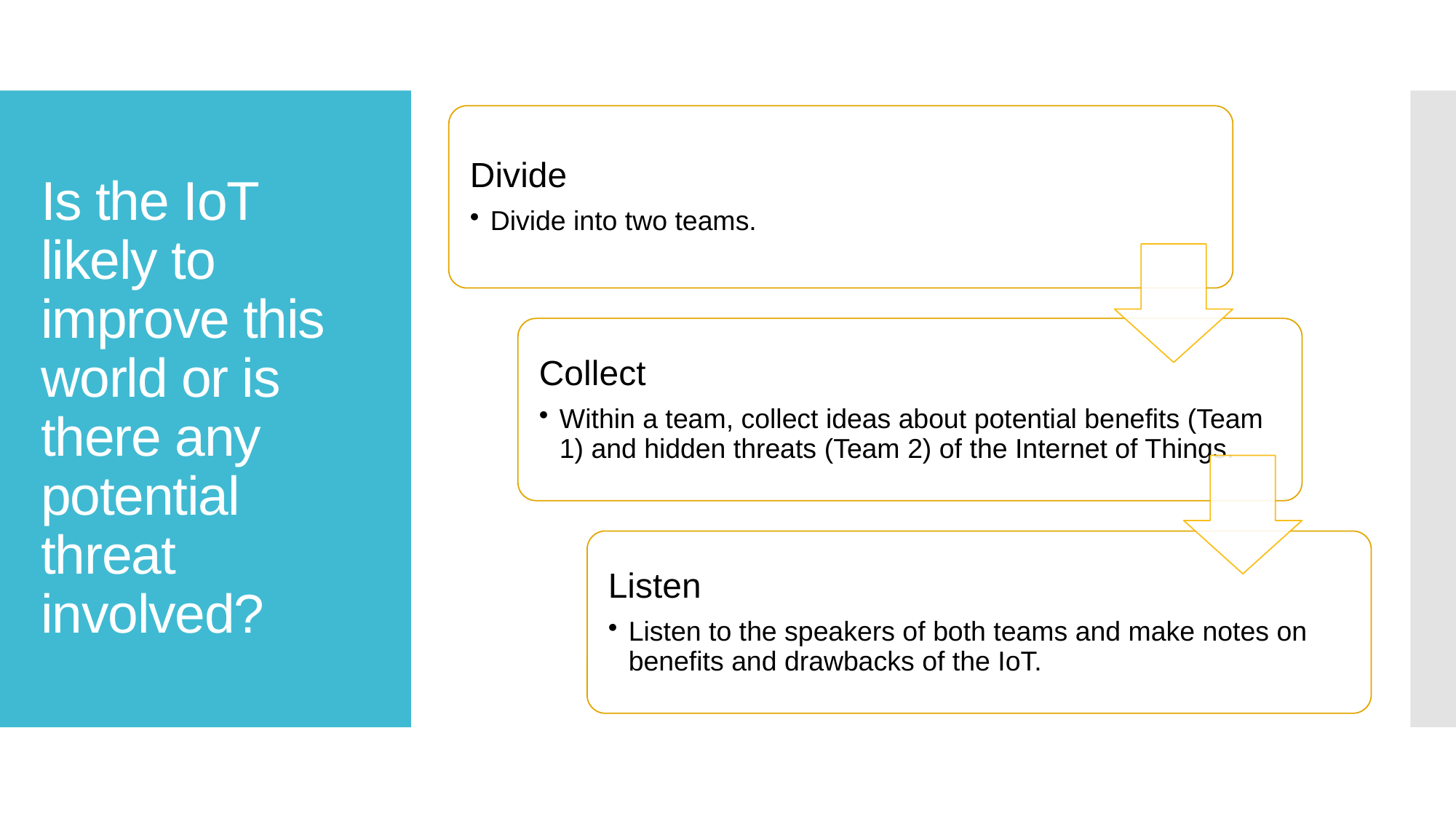

Divide
Divide into two teams.
Collect
Within a team, collect ideas about potential benefits (Team 1) and hidden threats (Team 2) of the Internet of Things.
Listen
Listen to the speakers of both teams and make notes on benefits and drawbacks of the IoT.

# Is the IoT likely to improve this world or is there any potential threat involved?